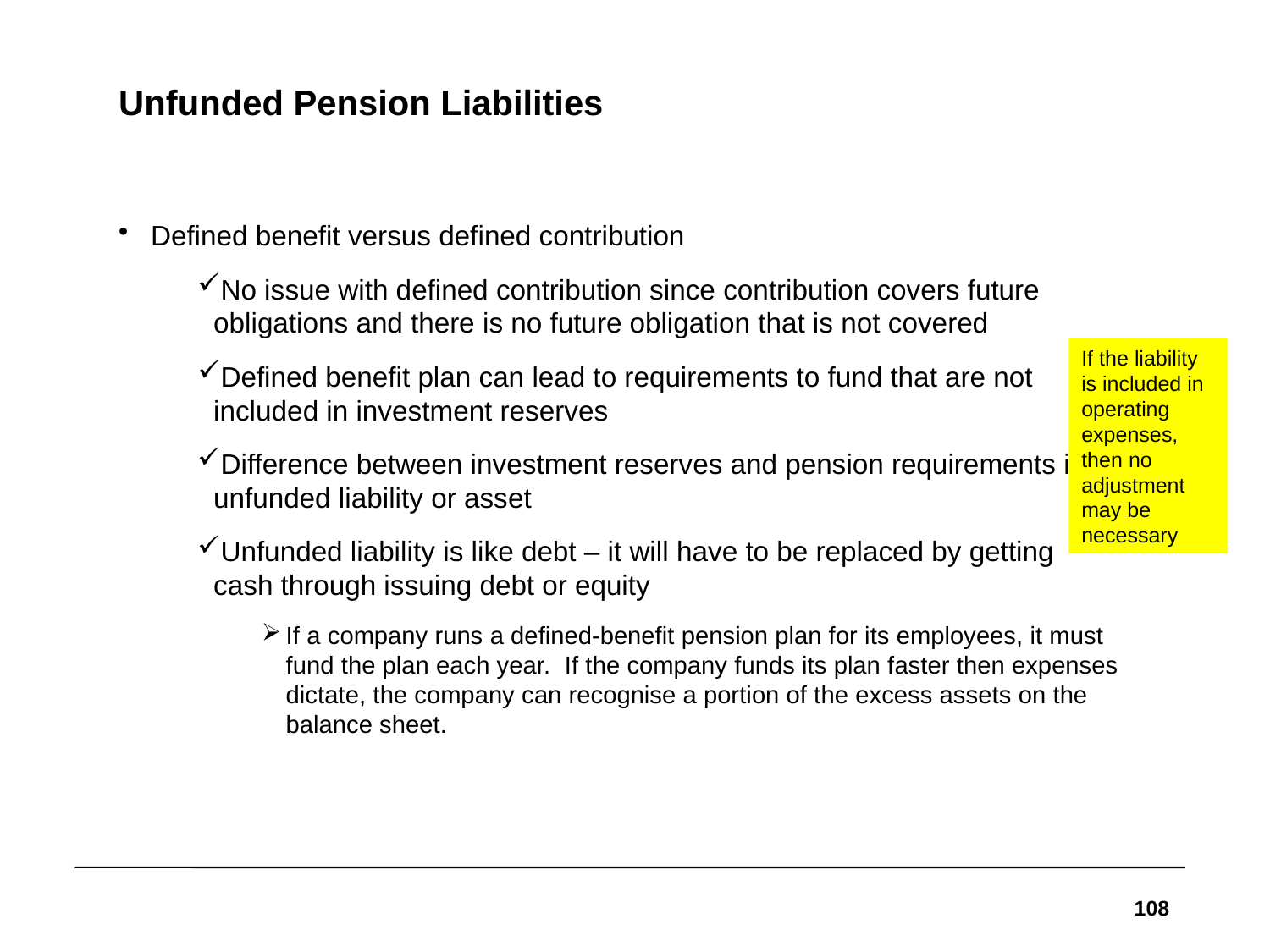

# Unfunded Pension Liabilities
Defined benefit versus defined contribution
No issue with defined contribution since contribution covers future obligations and there is no future obligation that is not covered
Defined benefit plan can lead to requirements to fund that are not included in investment reserves
Difference between investment reserves and pension requirements is unfunded liability or asset
Unfunded liability is like debt – it will have to be replaced by getting cash through issuing debt or equity
If a company runs a defined-benefit pension plan for its employees, it must fund the plan each year.  If the company funds its plan faster then expenses dictate, the company can recognise a portion of the excess assets on the balance sheet.
If the liability is included in operating expenses, then no adjustment may be necessary